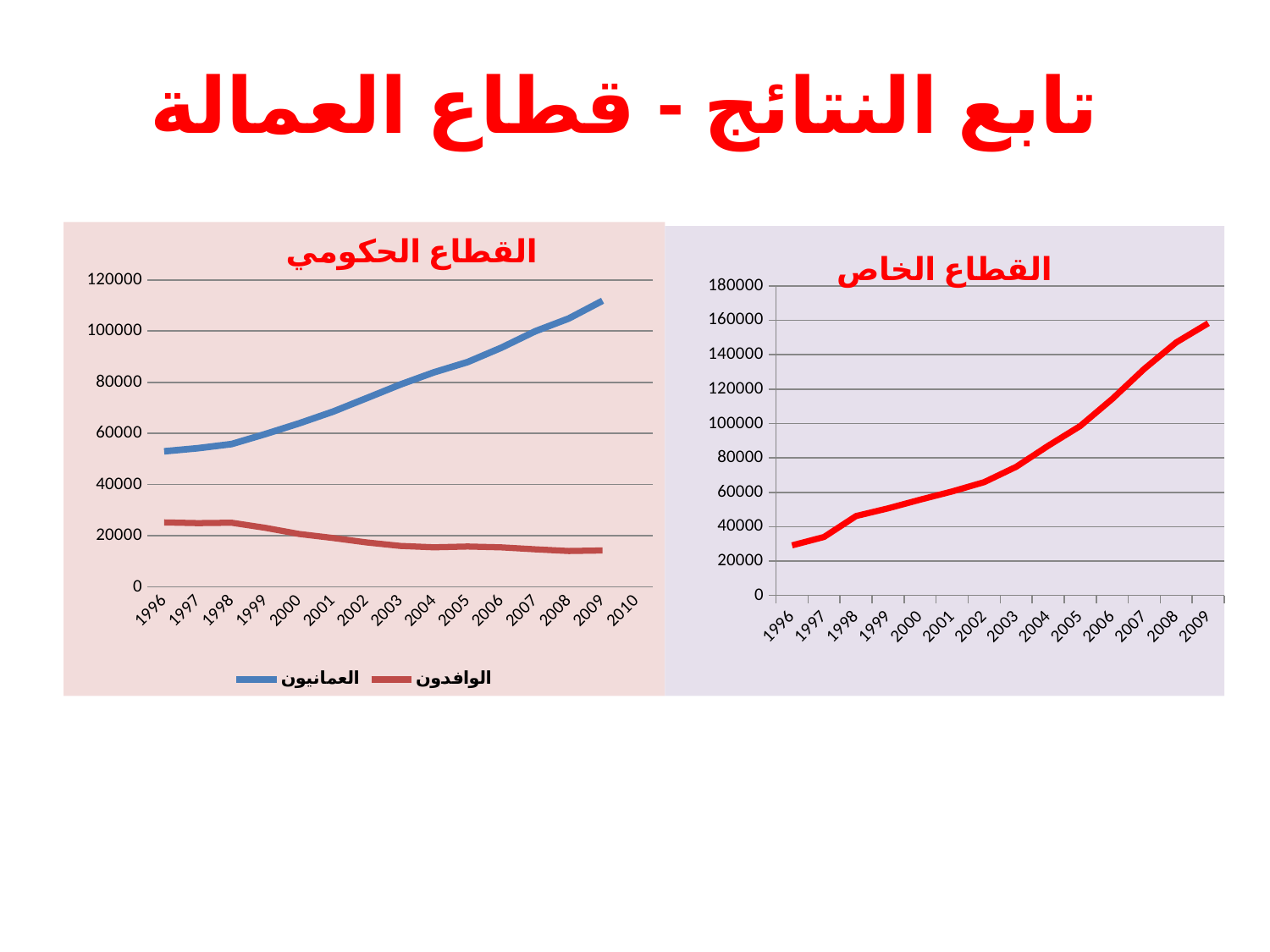

# تابع النتائج - قطاع العمالة

### Chart: القطاع الحكومي

| Category | العمانيون | الوافدون |
|---|---|---|
| 1996 | 53038.0 | 25239.0 |
| 1997 | 54242.0 | 24953.0 |
| 1998 | 55858.0 | 25110.0 |
| 1999 | 59774.0 | 23131.0 |
| 2000 | 63934.0 | 20728.0 |
| 2001 | 68496.0 | 19156.0 |
| 2002 | 73766.0 | 17417.0 |
| 2003 | 79099.0 | 16059.0 |
| 2004 | 83883.0 | 15503.0 |
| 2005 | 87891.0 | 15816.0 |
| 2006 | 93507.0 | 15488.0 |
| 2007 | 99896.0 | 14728.0 |
| 2008 | 104927.0 | 14063.0 |
| 2009 | 111845.0 | 14289.0 |
| 2010 | None | None |

### Chart: القطاع الخاص

| Category | القطاع الخاص |
|---|---|
| 1996 | 29122.0 |
| 1997 | 34004.0 |
| 1998 | 46171.0 |
| 1999 | 50660.0 |
| 2000 | 55671.0 |
| 2001 | 60487.0 |
| 2002 | 65879.0 |
| 2003 | 74816.0 |
| 2004 | 87064.0 |
| 2005 | 98537.0 |
| 2006 | 114311.0 |
| 2007 | 131775.0 |
| 2008 | 147194.0 |
| 2009 | 158315.0 |